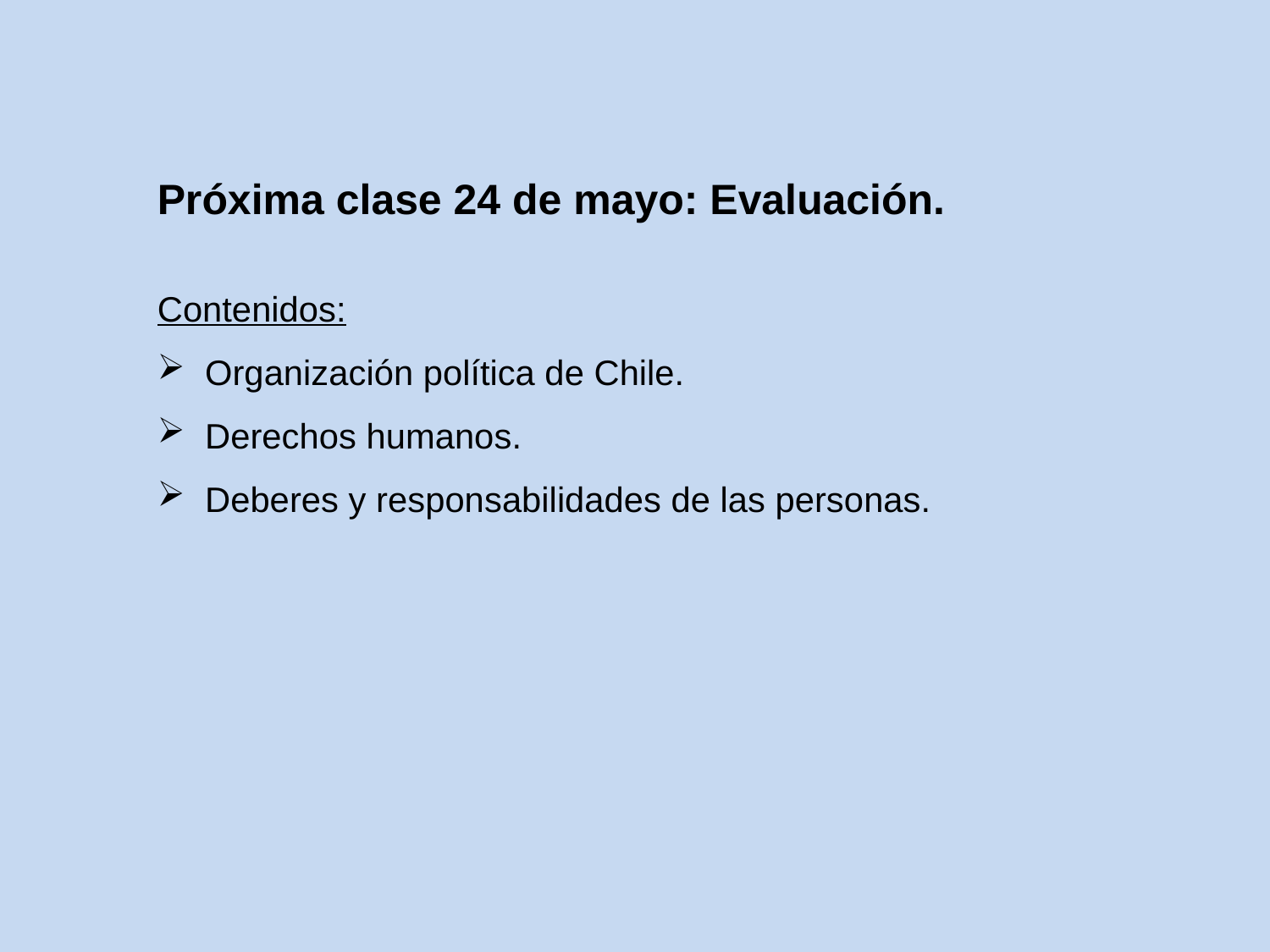

Próxima clase 24 de mayo: Evaluación.

Contenidos:
Organización política de Chile.
Derechos humanos.
Deberes y responsabilidades de las personas.